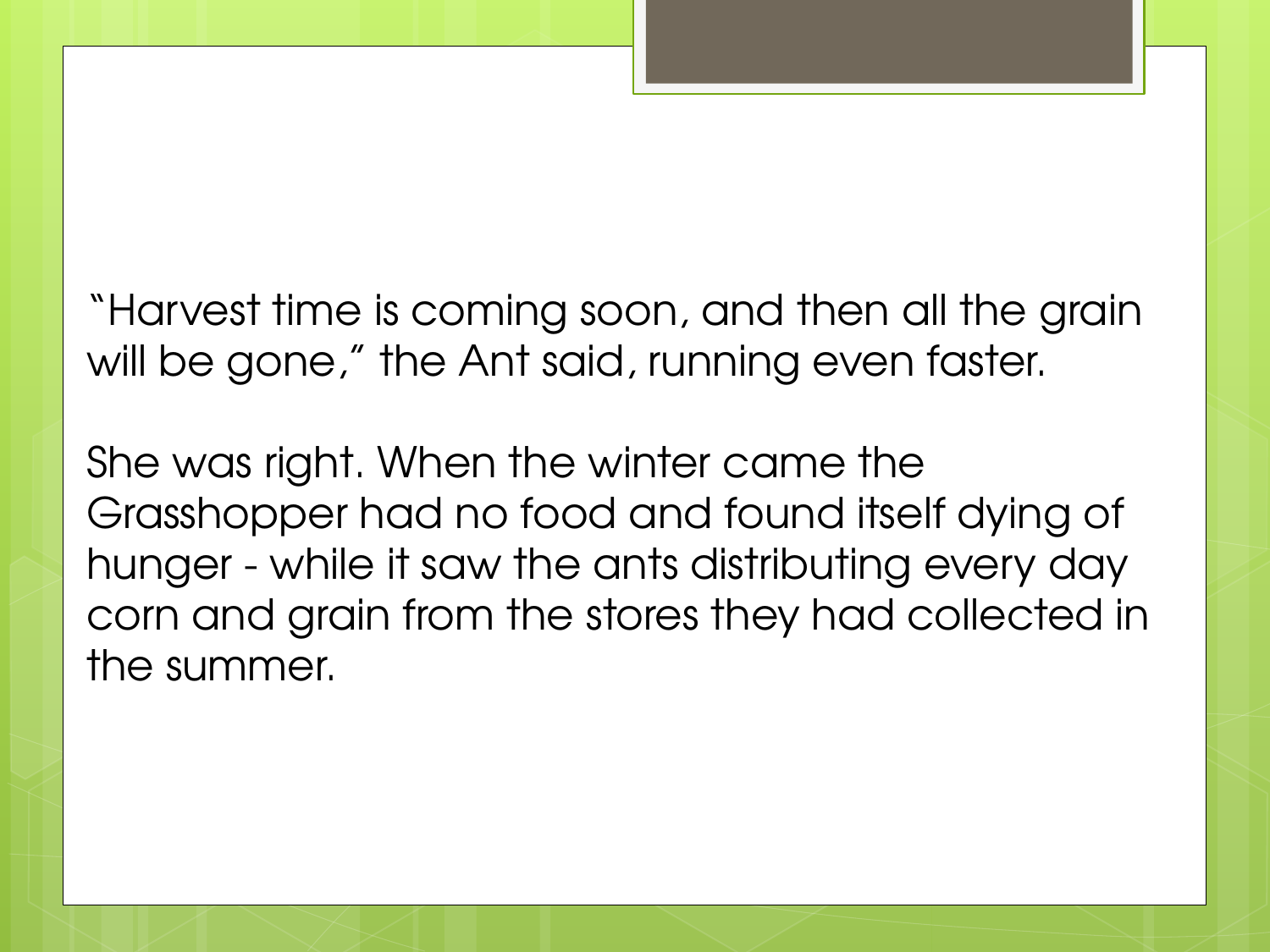

“Harvest time is coming soon, and then all the grain will be gone,” the Ant said, running even faster.

She was right. When the winter came the Grasshopper had no food and found itself dying of hunger - while it saw the ants distributing every day corn and grain from the stores they had collected in the summer.